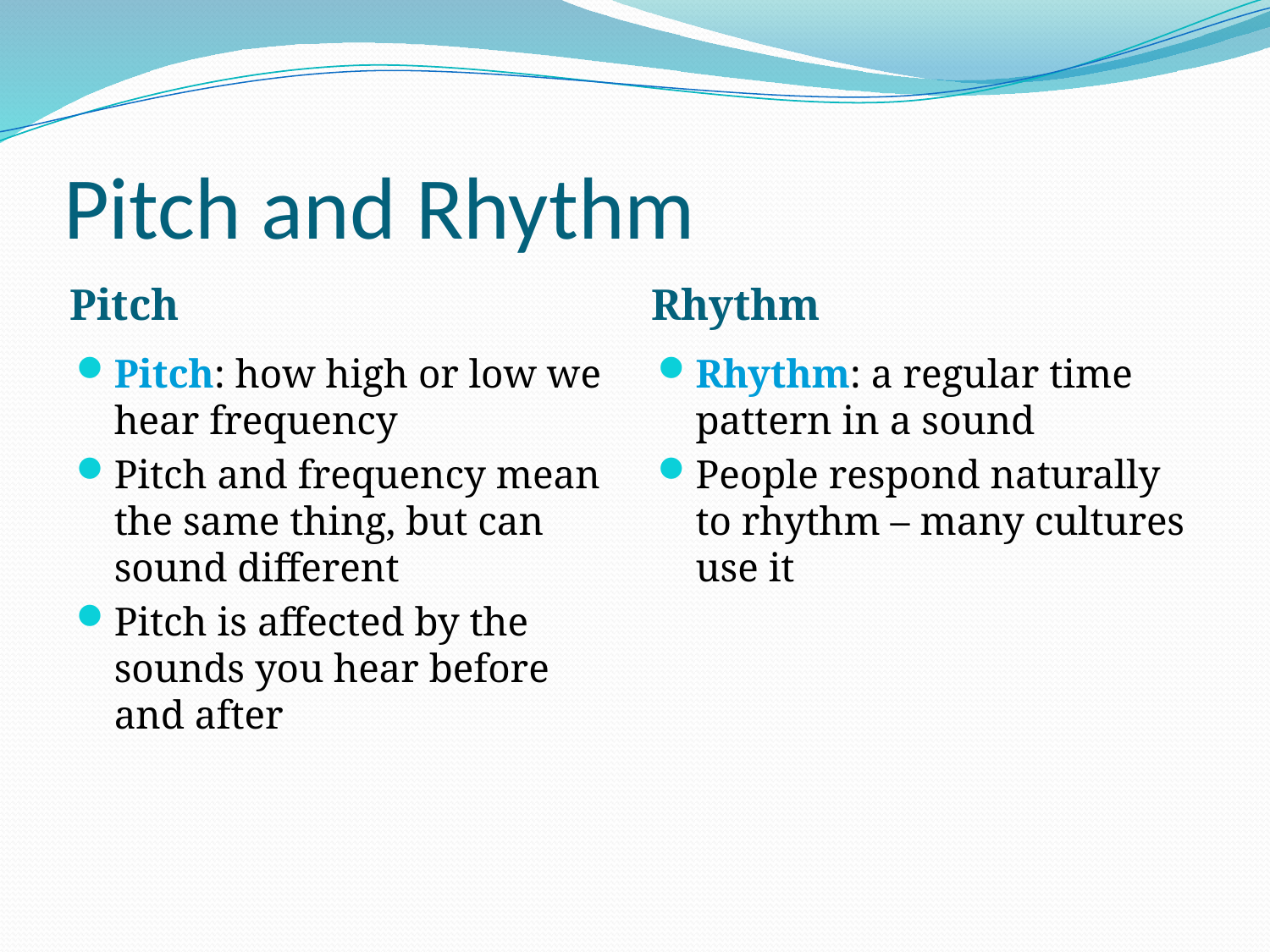

# Pitch and Rhythm
Pitch
Rhythm
Pitch: how high or low we hear frequency
Pitch and frequency mean the same thing, but can sound different
Pitch is affected by the sounds you hear before and after
Rhythm: a regular time pattern in a sound
People respond naturally to rhythm – many cultures use it